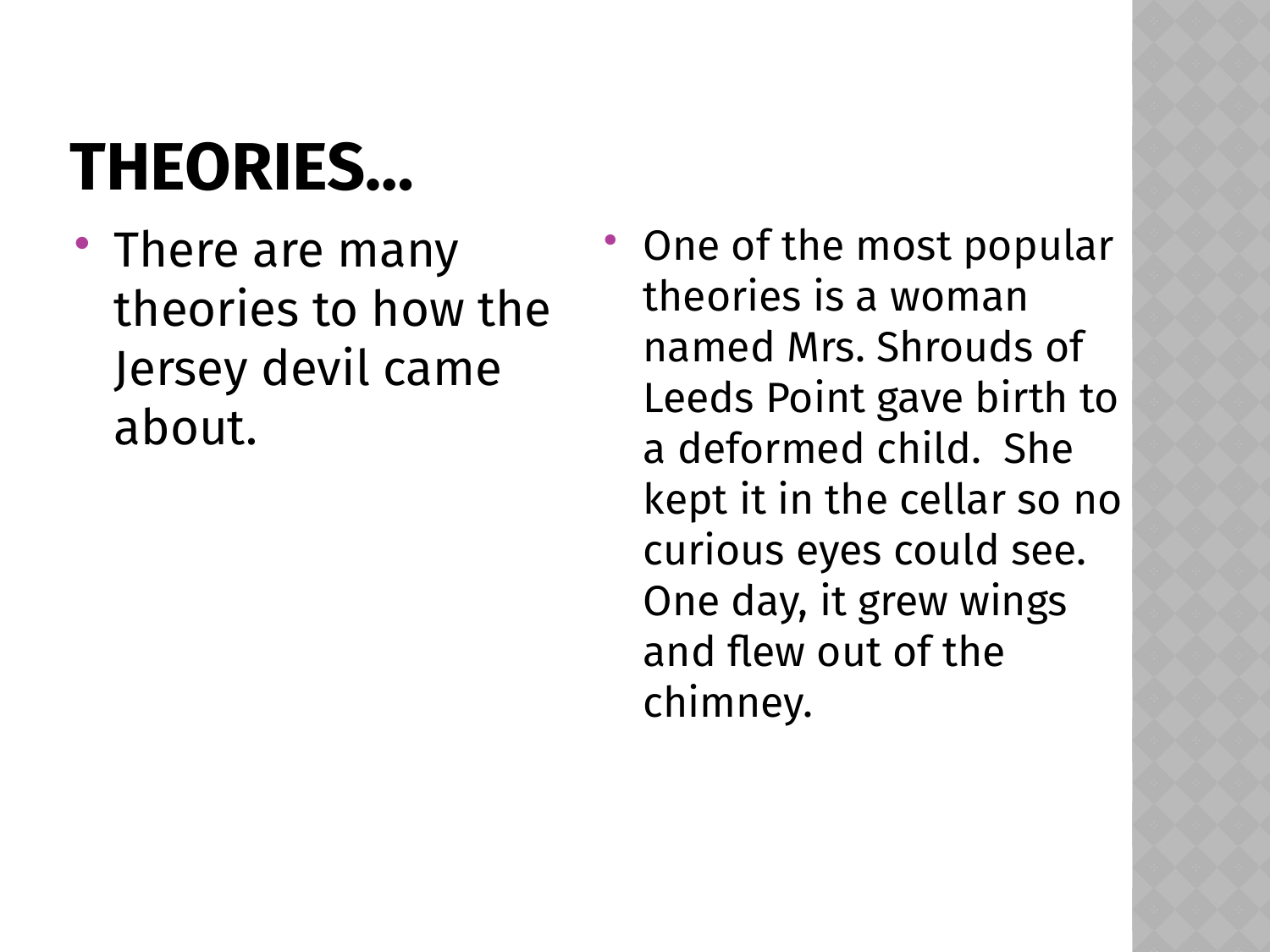

# Theories…
One of the most popular theories is a woman named Mrs. Shrouds of Leeds Point gave birth to a deformed child.  She kept it in the cellar so no curious eyes could see.  One day, it grew wings and flew out of the chimney.
There are many theories to how the Jersey devil came about.